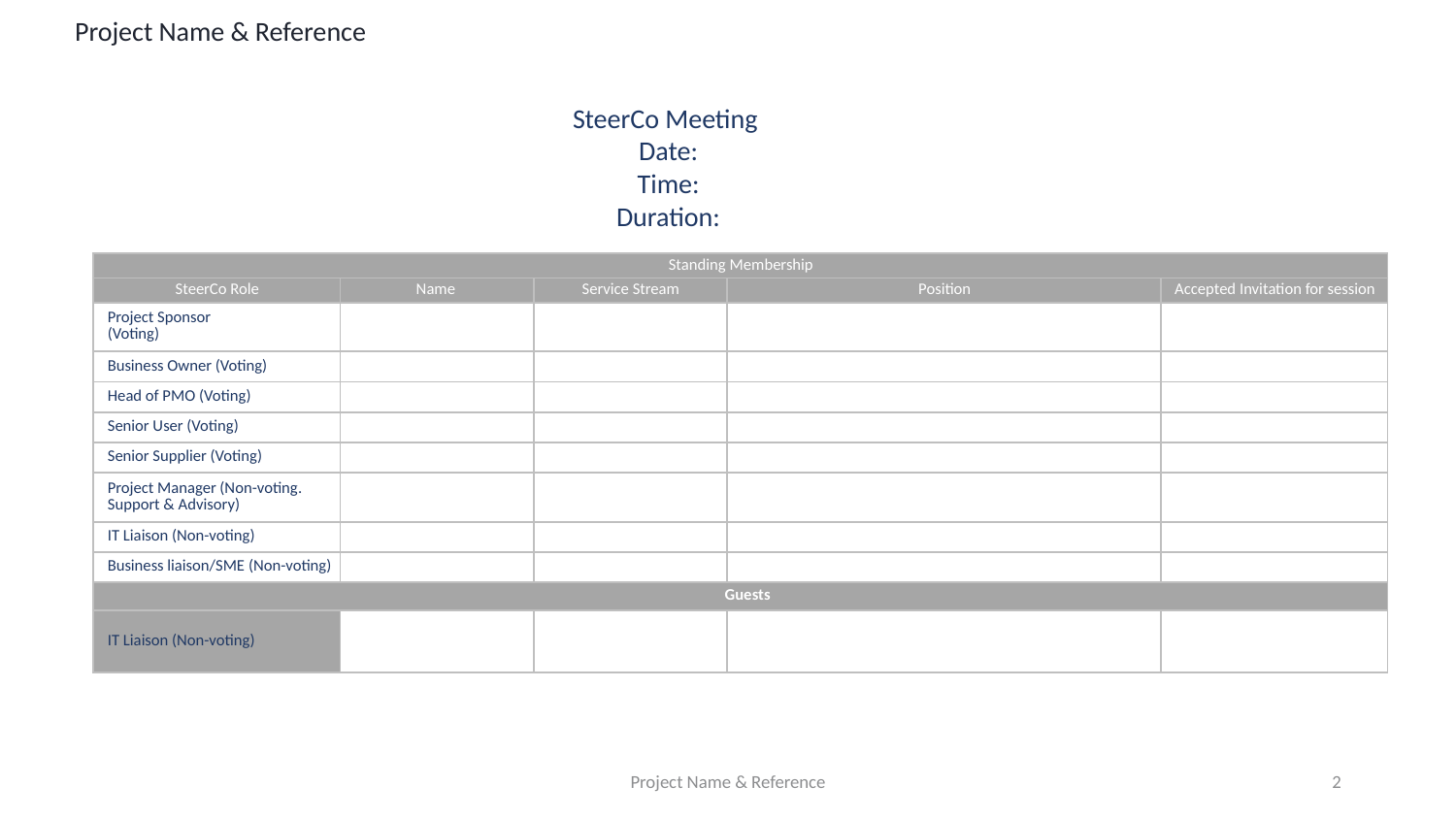

Project Name & Reference
SteerCo Meeting
Date:
Time:
Duration:
| Standing Membership |  |  |  |  |
| --- | --- | --- | --- | --- |
| SteerCo Role | Name | Service Stream | Position | Accepted Invitation for session |
| Project Sponsor (Voting) |  |  |  |  |
| Business Owner (Voting) |  |  |  |  |
| Head of PMO (Voting) |  |  |  |  |
| Senior User (Voting) |  |  |  |  |
| Senior Supplier (Voting) |  |  |  |  |
| Project Manager (Non-voting. Support & Advisory) |  |  |  |  |
| IT Liaison (Non-voting) |  |  |  |  |
| Business liaison/SME (Non-voting) |  |  |  |  |
| Guests |  |  |  |  |
| IT Liaison (Non-voting) |  |  |  |  |
Project Name & Reference
2